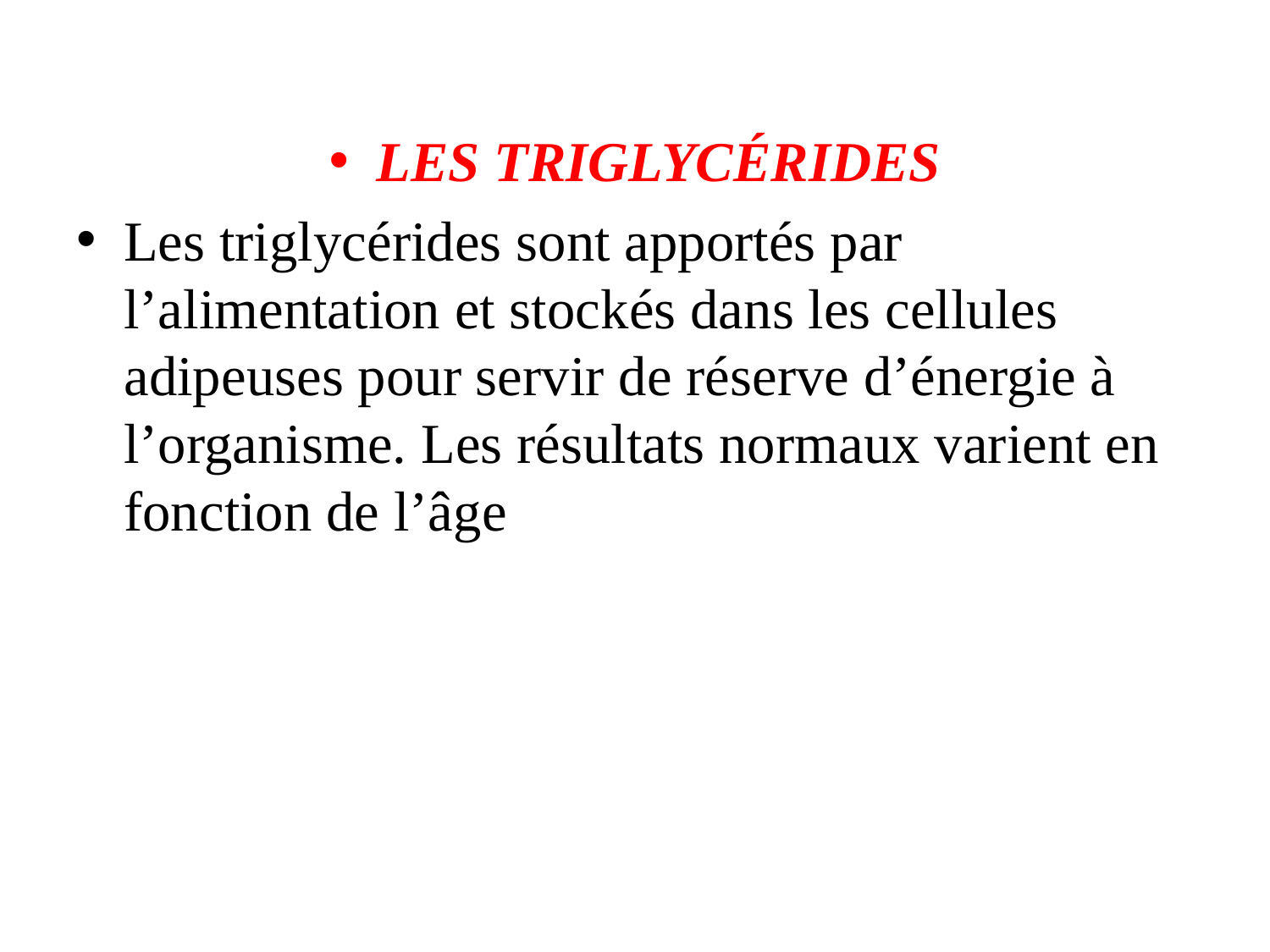

LES TRIGLYCÉRIDES
Les triglycérides sont apportés par l’alimentation et stockés dans les cellules adipeuses pour servir de réserve d’énergie à l’organisme. Les résultats normaux varient en fonction de l’âge